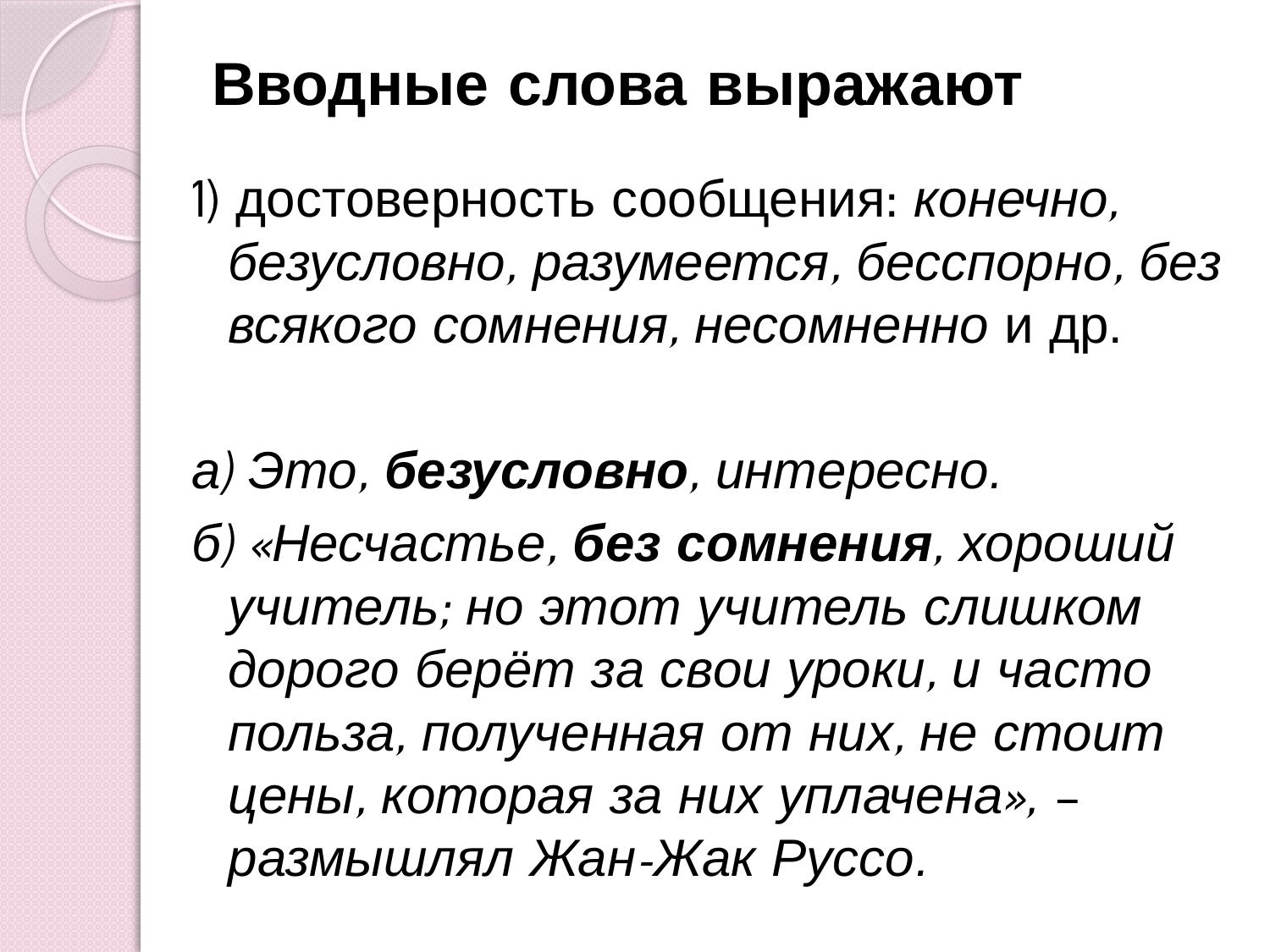

# Вводные слова выражают
1) достоверность сообщения: конечно, безусловно, разумеется, бесспорно, без всякого сомнения, несомненно и др.

а) Это, безусловно, интересно.
б) «Несчастье, без сомнения, хороший учитель; но этот учитель слишком дорого берёт за свои уроки, и часто польза, полученная от них, не стоит цены, которая за них уплачена», – размышлял Жан-Жак Руссо.